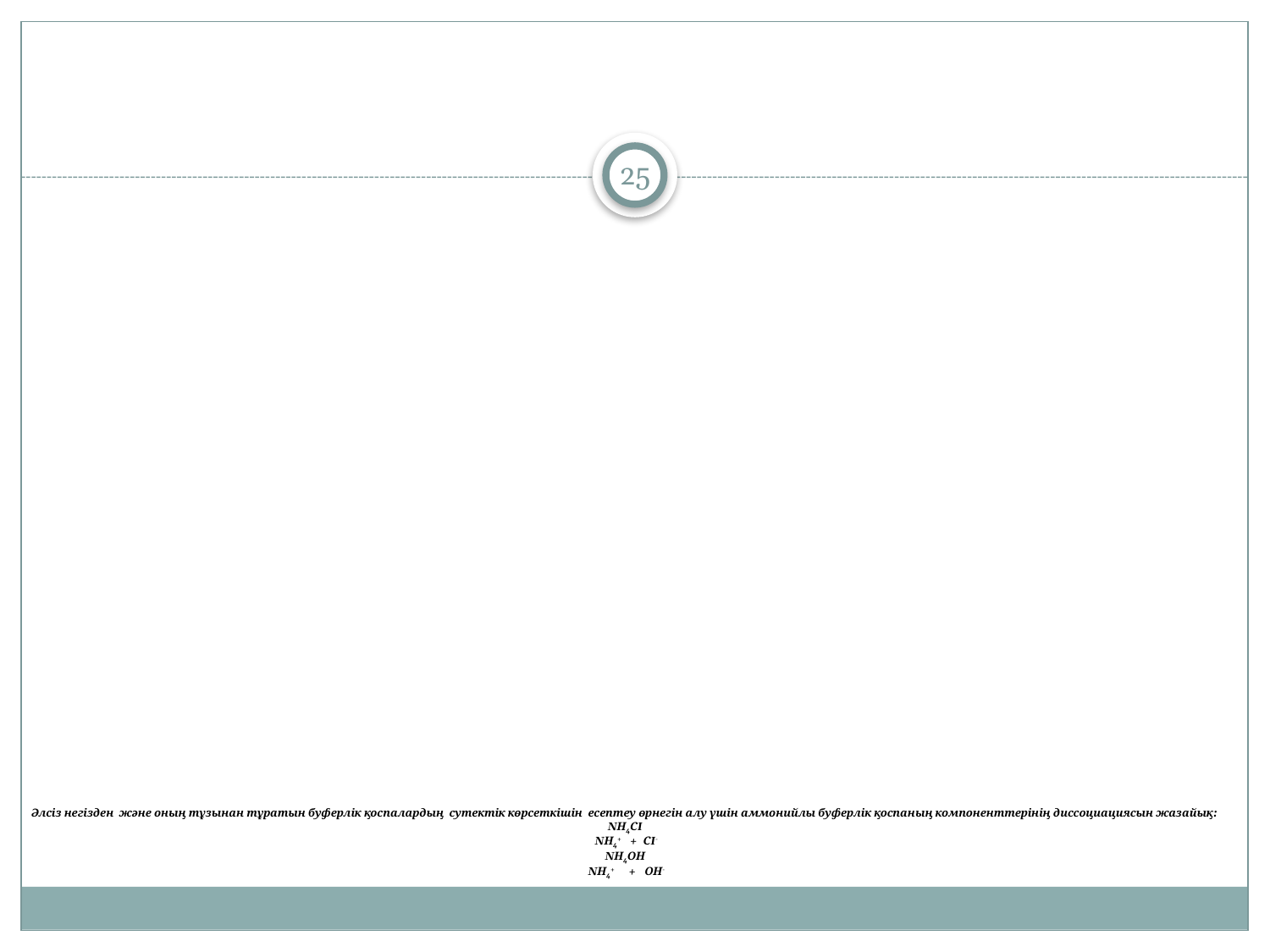

25
# Әлсіз негізден  және оның тұзынан тұратын буферлік қоспалардың  сутектік көрсеткішін  есептеу өрнегін алу үшін аммонийлы буферлік қоспаның компоненттерінің диссоциациясын жазайық: NН4СI NН4+   +  СI- NН4ОН NН4+     +   ОН-